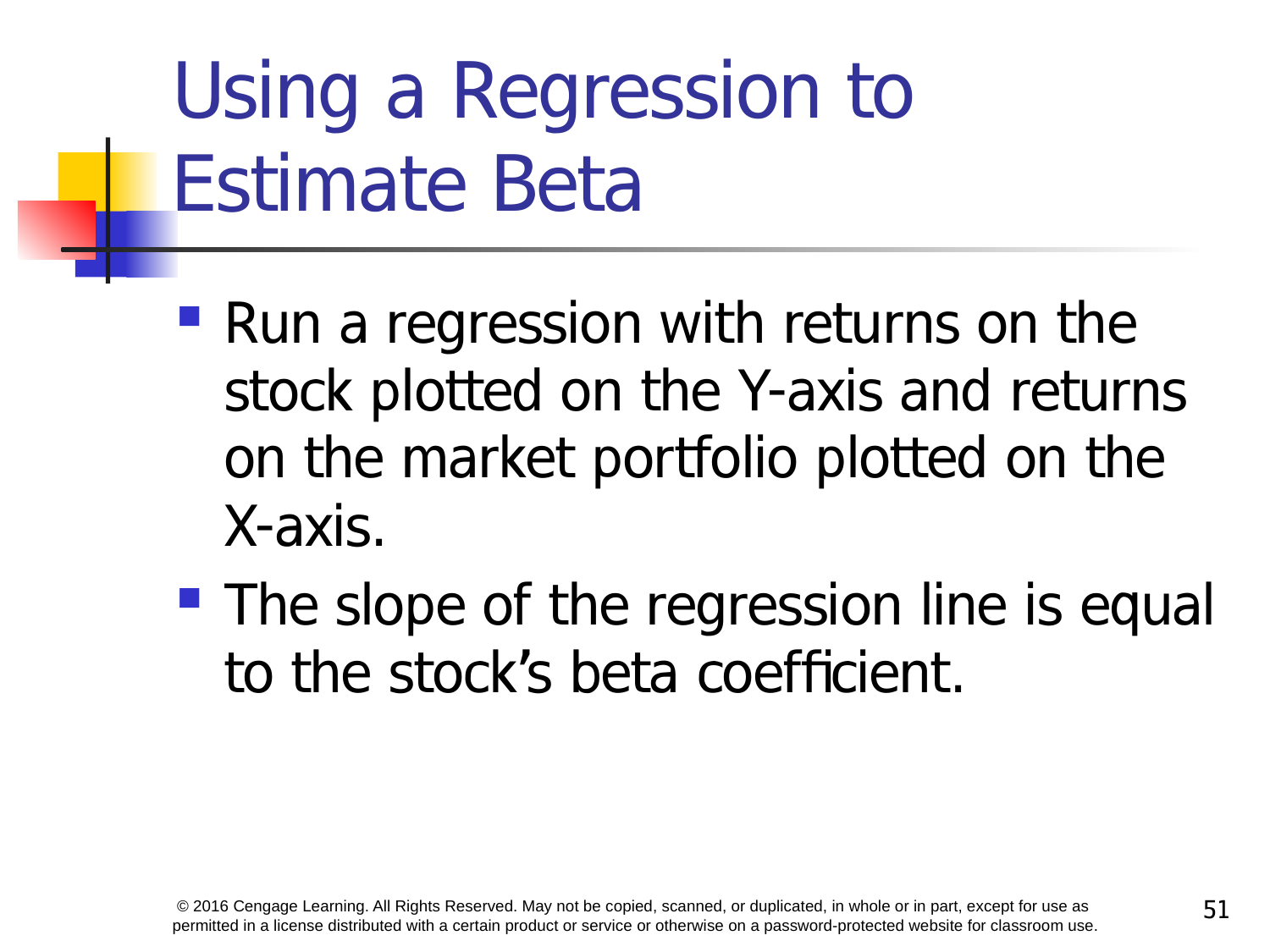

# Using a Regression to Estimate Beta
Run a regression with returns on the stock plotted on the Y-axis and returns on the market portfolio plotted on the X-axis.
The slope of the regression line is equal to the stock’s beta coefficient.
51